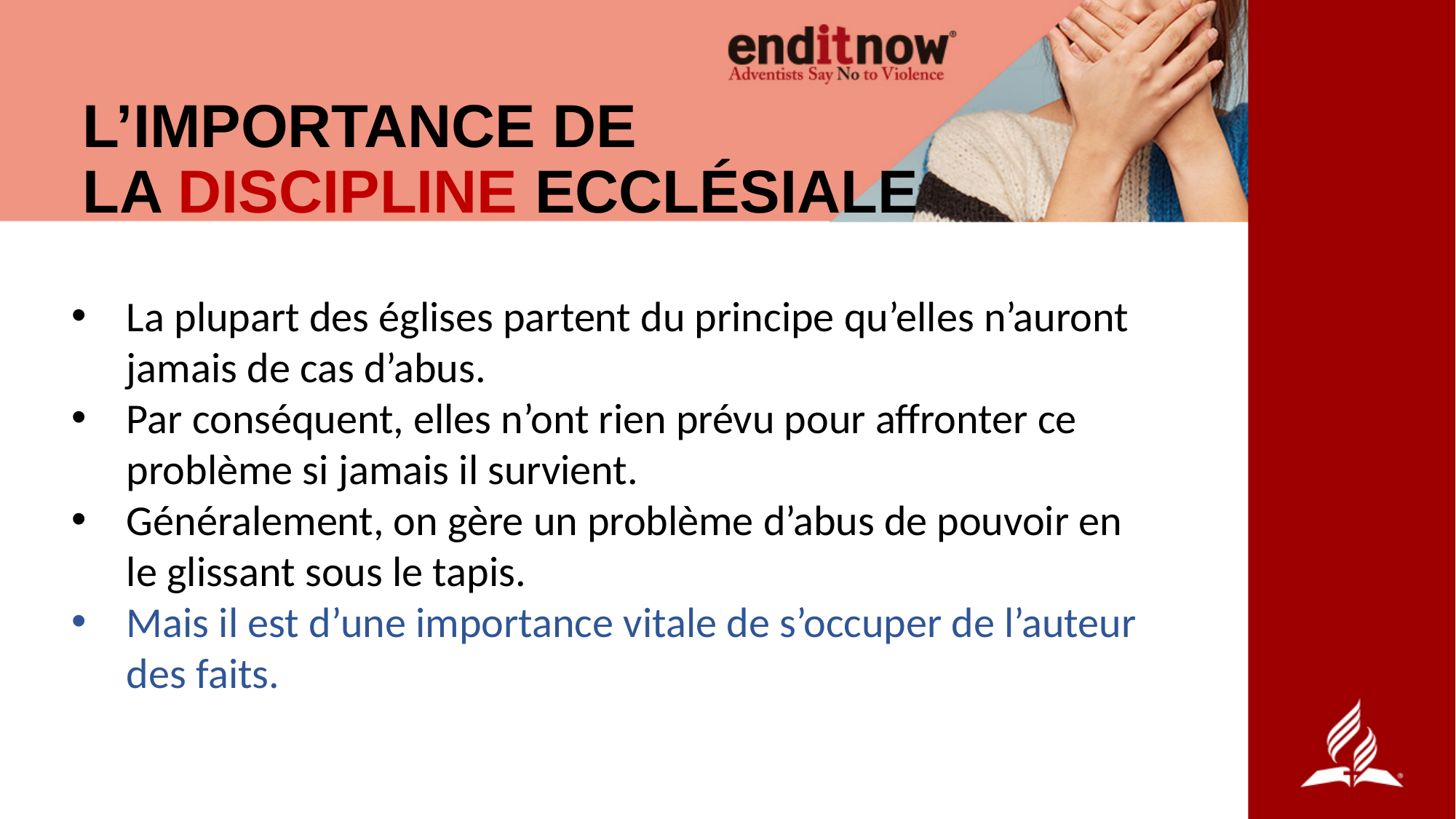

# L’IMPORTANCE DE LA DISCIPLINE ECCLÉSIALE
La plupart des églises partent du principe qu’elles n’auront jamais de cas d’abus.
Par conséquent, elles n’ont rien prévu pour affronter ce problème si jamais il survient.
Généralement, on gère un problème d’abus de pouvoir en le glissant sous le tapis.
Mais il est d’une importance vitale de s’occuper de l’auteur des faits.